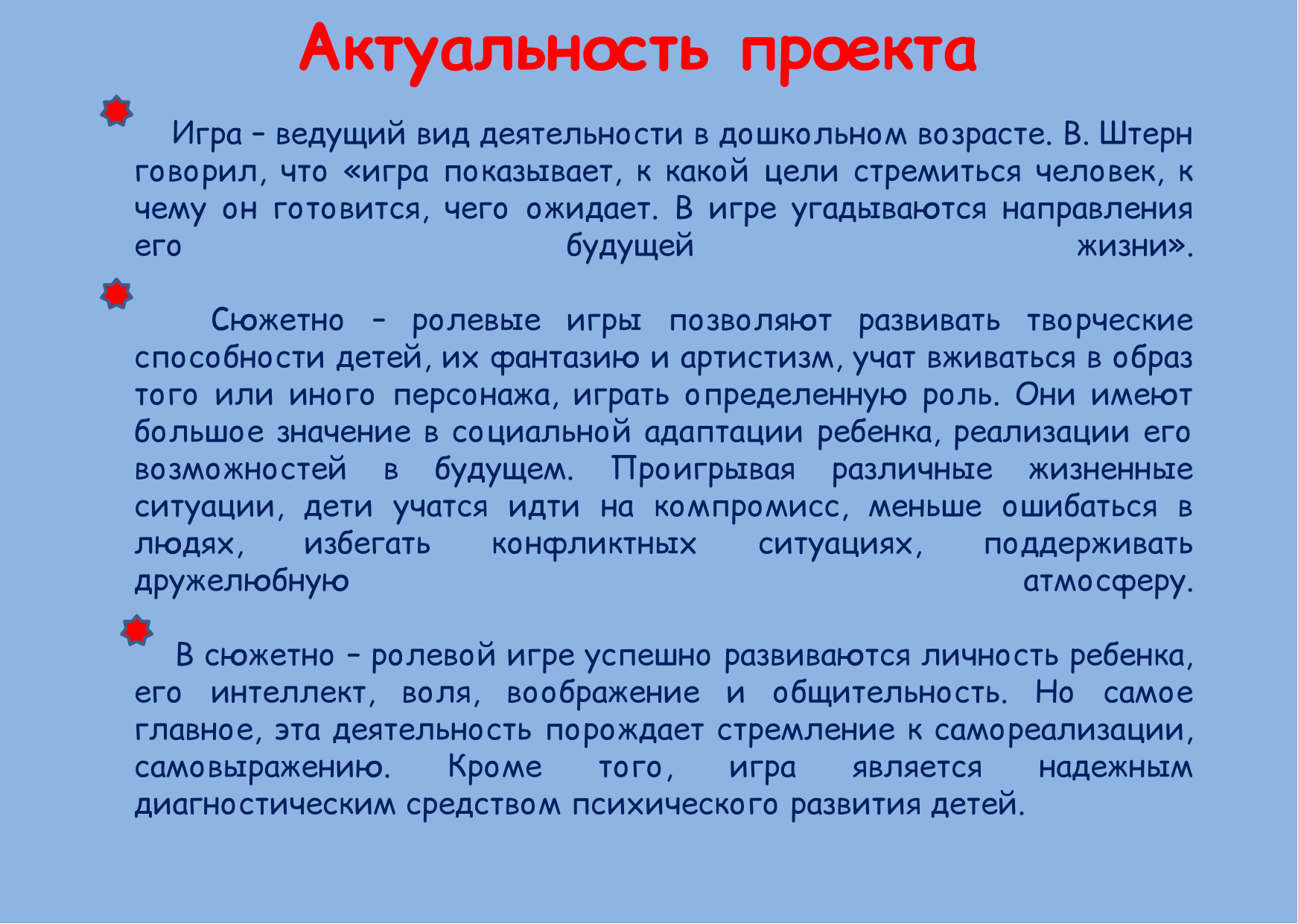

Актуальность проекта

# Игра – ведущий вид деятельности в дошкольном возрасте. В. Штерн говорил, что «игра показывает, к какой цели стремиться человек, к чему он готовится, чего ожидает. В игре угадываются направления его будущей жизни». Сюжетно – ролевые игры позволяют развивать творческие способности детей, их фантазию и артистизм, учат вживаться в образ того или иного персонажа, играть определенную роль. Они имеют большое значение в социальной адаптации ребенка, реализации его возможностей в будущем. Проигрывая различные жизненные ситуации, дети учатся идти на компромисс, меньше ошибаться в людях, избегать конфликтных ситуациях, поддерживать дружелюбную атмосферу. В сюжетно – ролевой игре успешно развиваются личность ребенка, его интеллект, воля, воображение и общительность. Но самое главное, эта деятельность порождает стремление к самореализации, самовыражению. Кроме того, игра является надежным диагностическим средством психического развития детей.